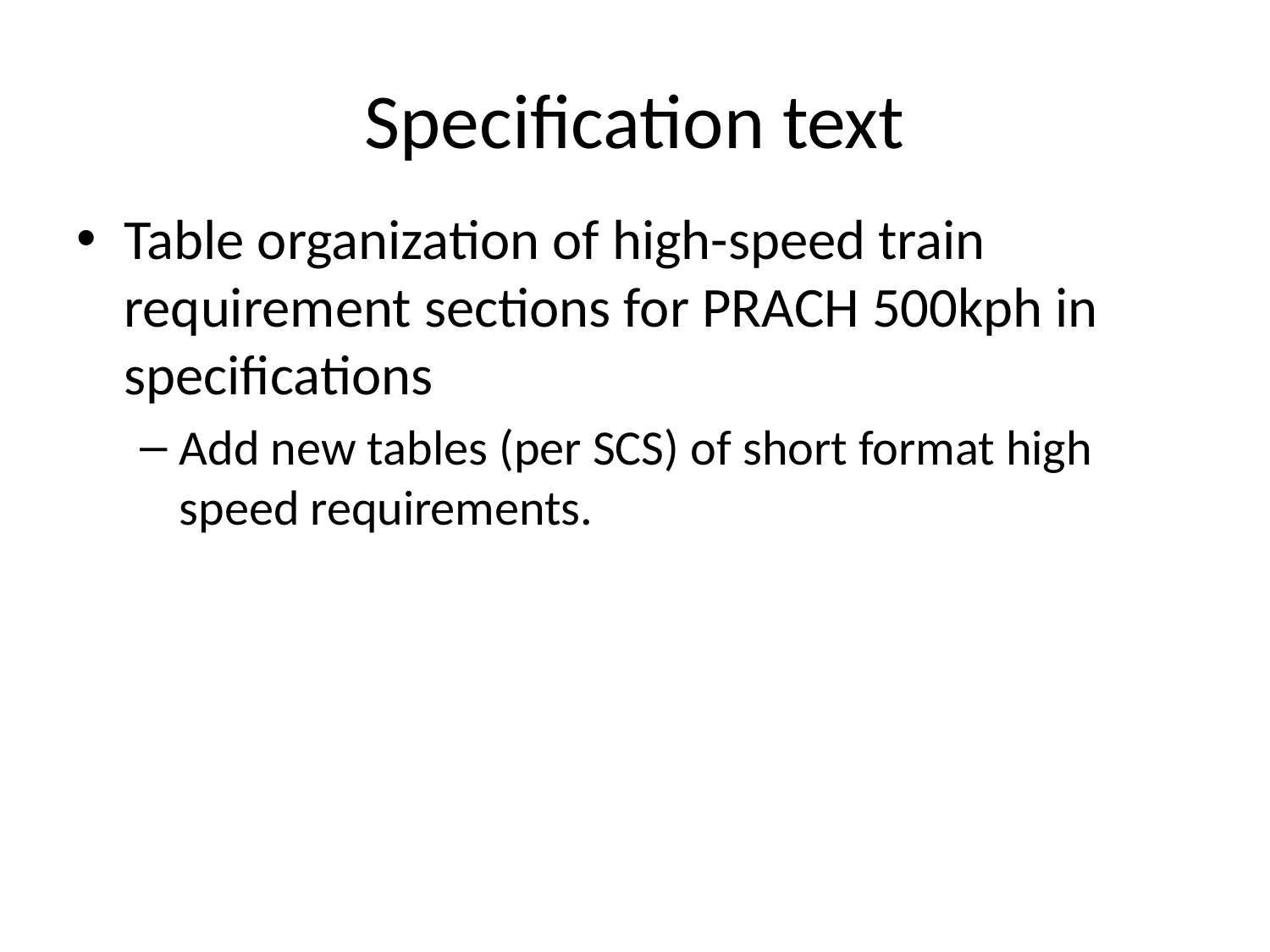

# Specification text
Table organization of high-speed train requirement sections for PRACH 500kph in specifications
Add new tables (per SCS) of short format high speed requirements.